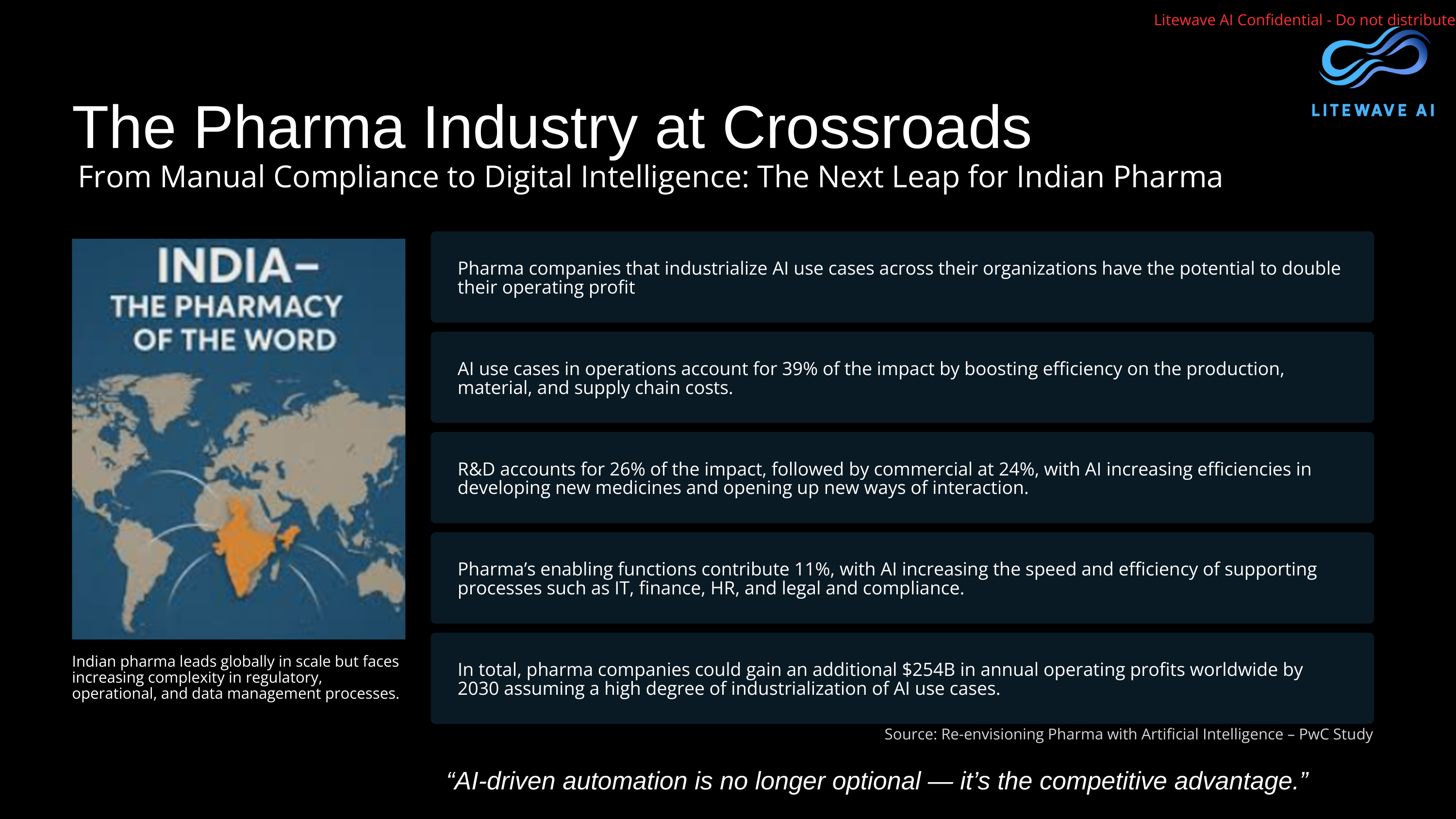

Litewave AI Confidential - Do not distribute
The Pharma Industry at Crossroads
From Manual Compliance to Digital Intelligence: The Next Leap for Indian Pharma

Pharma companies that industrialize AI use cases across their organizations have the potential to double their operating profit

AI use cases in operations account for 39% of the impact by boosting efficiency on the production, material, and supply chain costs.

R&D accounts for 26% of the impact, followed by commercial at 24%, with AI increasing efficiencies in developing new medicines and opening up new ways of interaction.

Pharma’s enabling functions contribute 11%, with AI increasing the speed and efficiency of supporting processes such as IT, finance, HR, and legal and compliance.

In total, pharma companies could gain an additional $254B in annual operating profits worldwide by 2030 assuming a high degree of industrialization of AI use cases.
Indian pharma leads globally in scale but faces increasing complexity in regulatory, operational, and data management processes.

Source: Re-envisioning Pharma with Artificial Intelligence – PwC Study
“AI-driven automation is no longer optional — it’s the competitive advantage.”